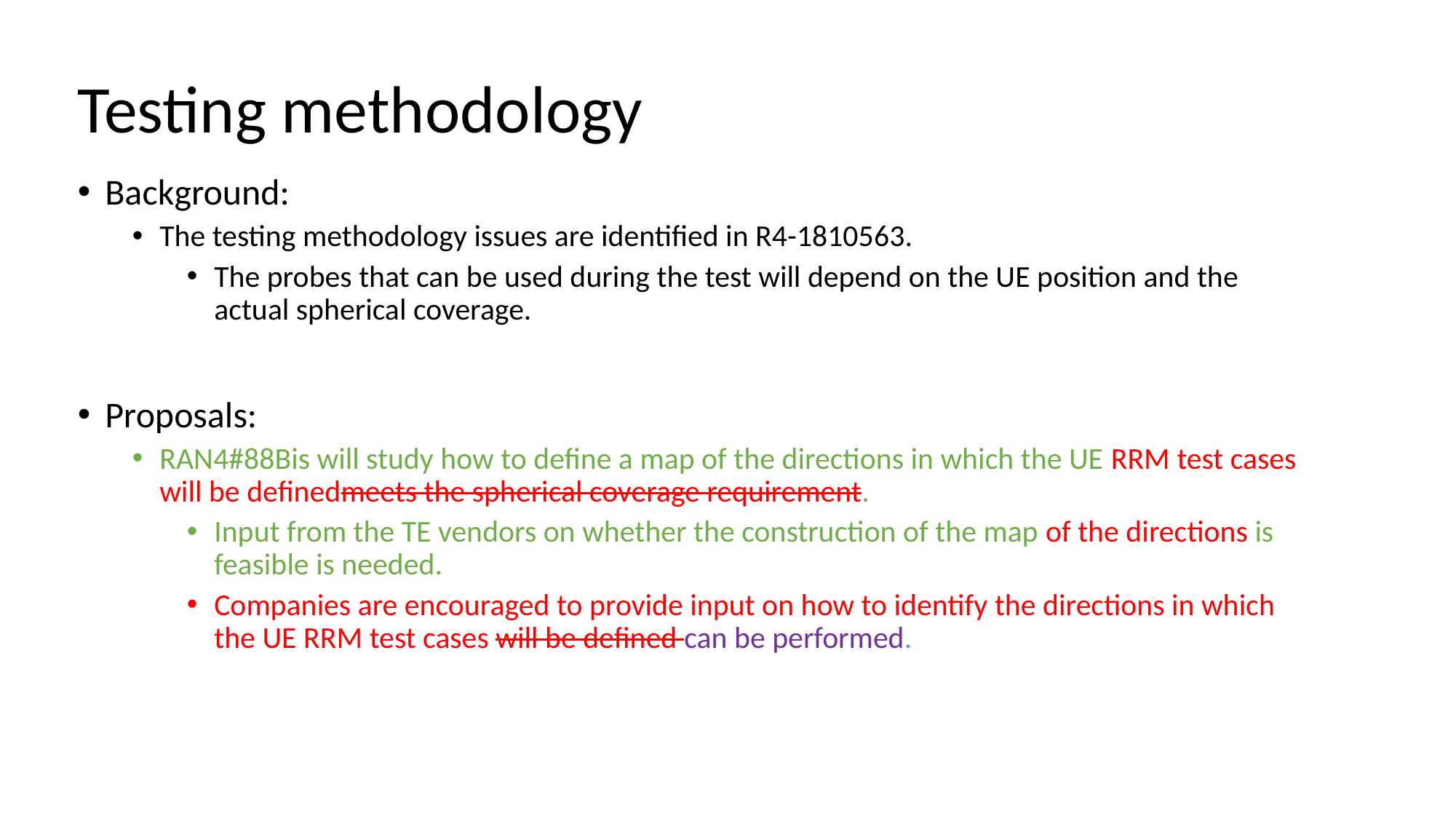

# Testing methodology
Background:
The testing methodology issues are identified in R4-1810563.
The probes that can be used during the test will depend on the UE position and the actual spherical coverage.

Proposals:
RAN4#88Bis will study how to define a map of the directions in which the UE RRM test cases will be definedmeets the spherical coverage requirement.
Input from the TE vendors on whether the construction of the map of the directions is feasible is needed.
Companies are encouraged to provide input on how to identify the directions in which the UE RRM test cases will be defined can be performed.